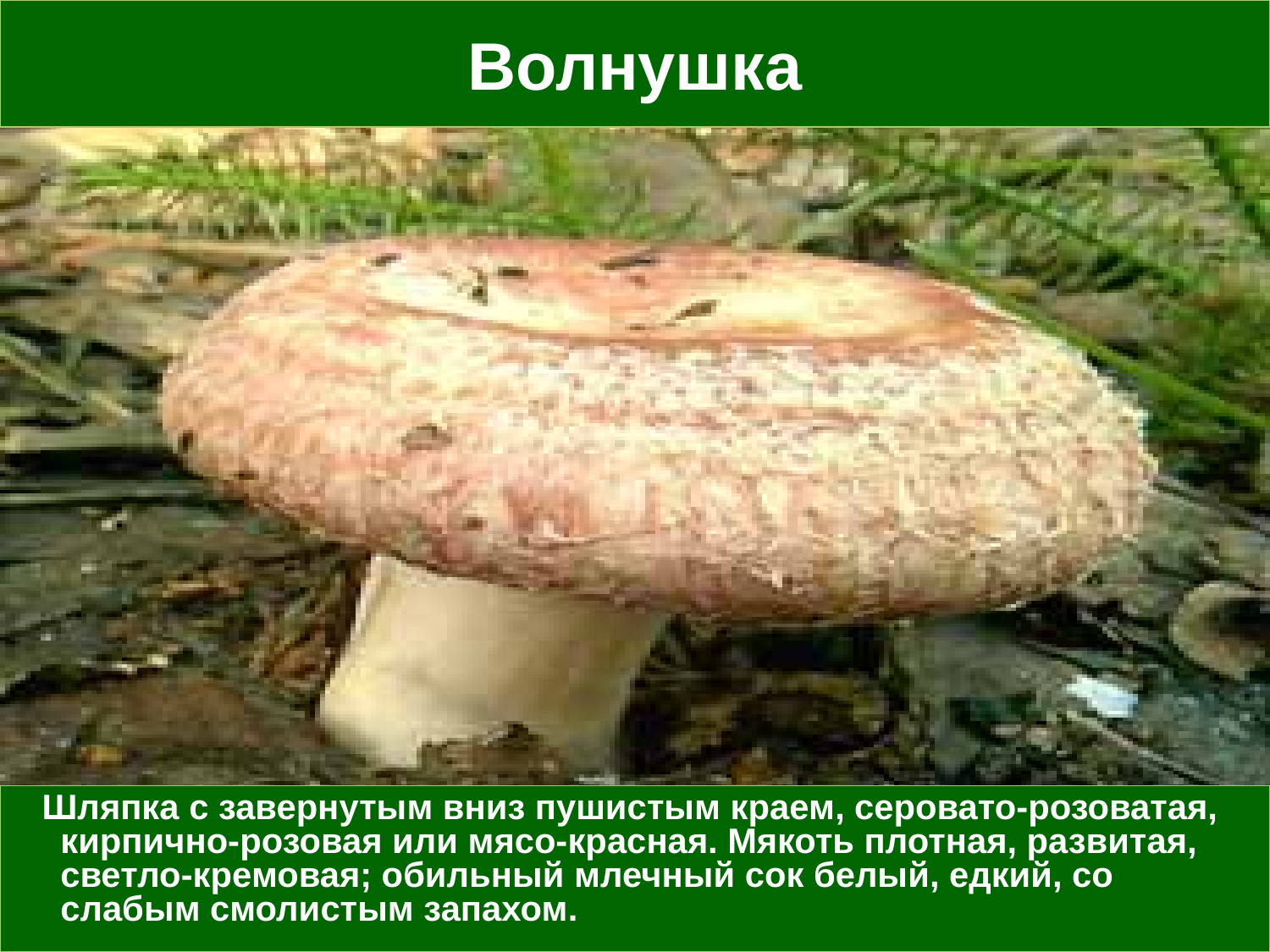

# Волнушка
   Шляпка с завернутым вниз пушистым краем, серовато-розоватая, кирпично-розовая или мясо-красная. Мякоть плотная, развитая, светло-кремовая; обильный млечный сок белый, едкий, со слабым смолистым запахом.